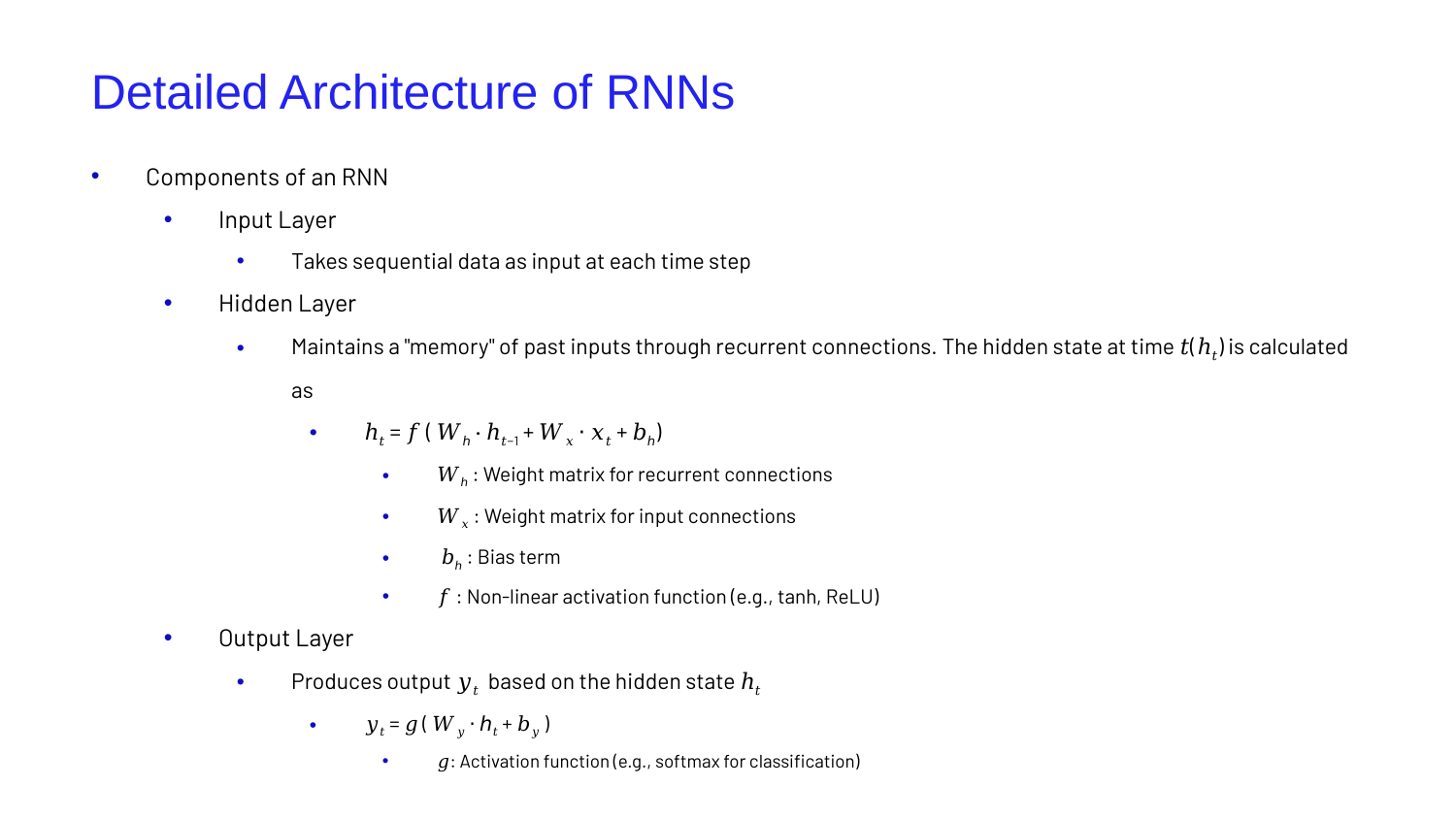

Detailed Architecture of RNNs
Components of an RNN
Input Layer
Takes sequential data as input at each time step
Hidden Layer
Maintains a "memory" of past inputs through recurrent connections. The hidden state at time 𝑡(ℎ𝑡) is calculated as
ℎ𝑡 = 𝑓 ( 𝑊ℎ ⋅ ℎ𝑡−1 + 𝑊𝑥 ⋅ 𝑥𝑡 + 𝑏ℎ)
​𝑊ℎ : Weight matrix for recurrent connections
𝑊𝑥 ​: Weight matrix for input connections
 𝑏ℎ : Bias term
𝑓 : Non-linear activation function (e.g., tanh, ReLU)
Output Layer
Produces output 𝑦𝑡 ​ based on the hidden state ℎ𝑡
𝑦𝑡 = 𝑔 ( 𝑊𝑦 ⋅ ℎ𝑡 + 𝑏𝑦 )
𝑔: Activation function (e.g., softmax for classification)